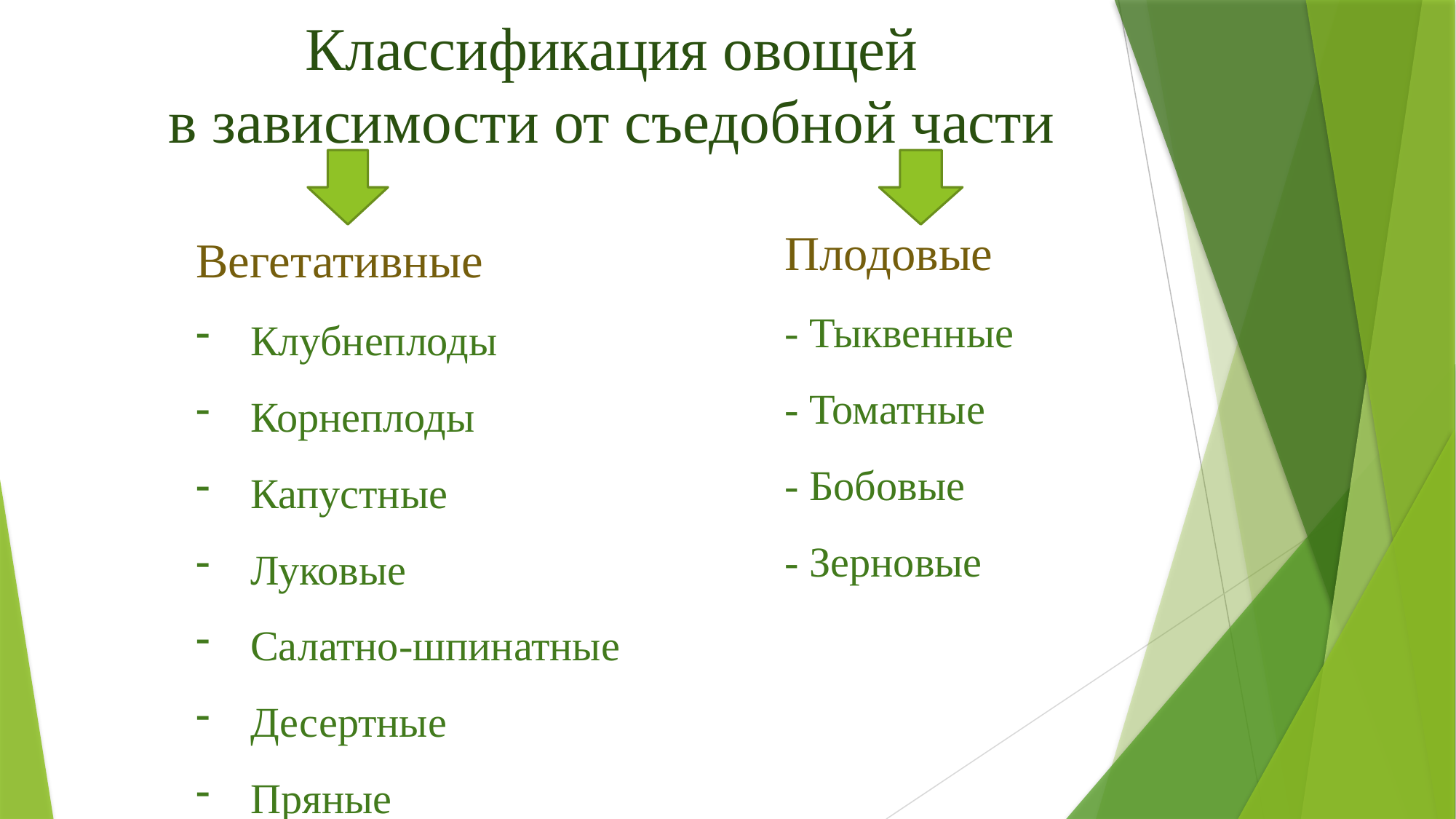

# Классификация овощей в зависимости от съедобной части

Плодовые
- Тыквенные
- Томатные
- Бобовые
- Зерновые

Вегетативные
Клубнеплоды
Корнеплоды
Капустные
Луковые
Салатно-шпинатные
Десертные
Пряные